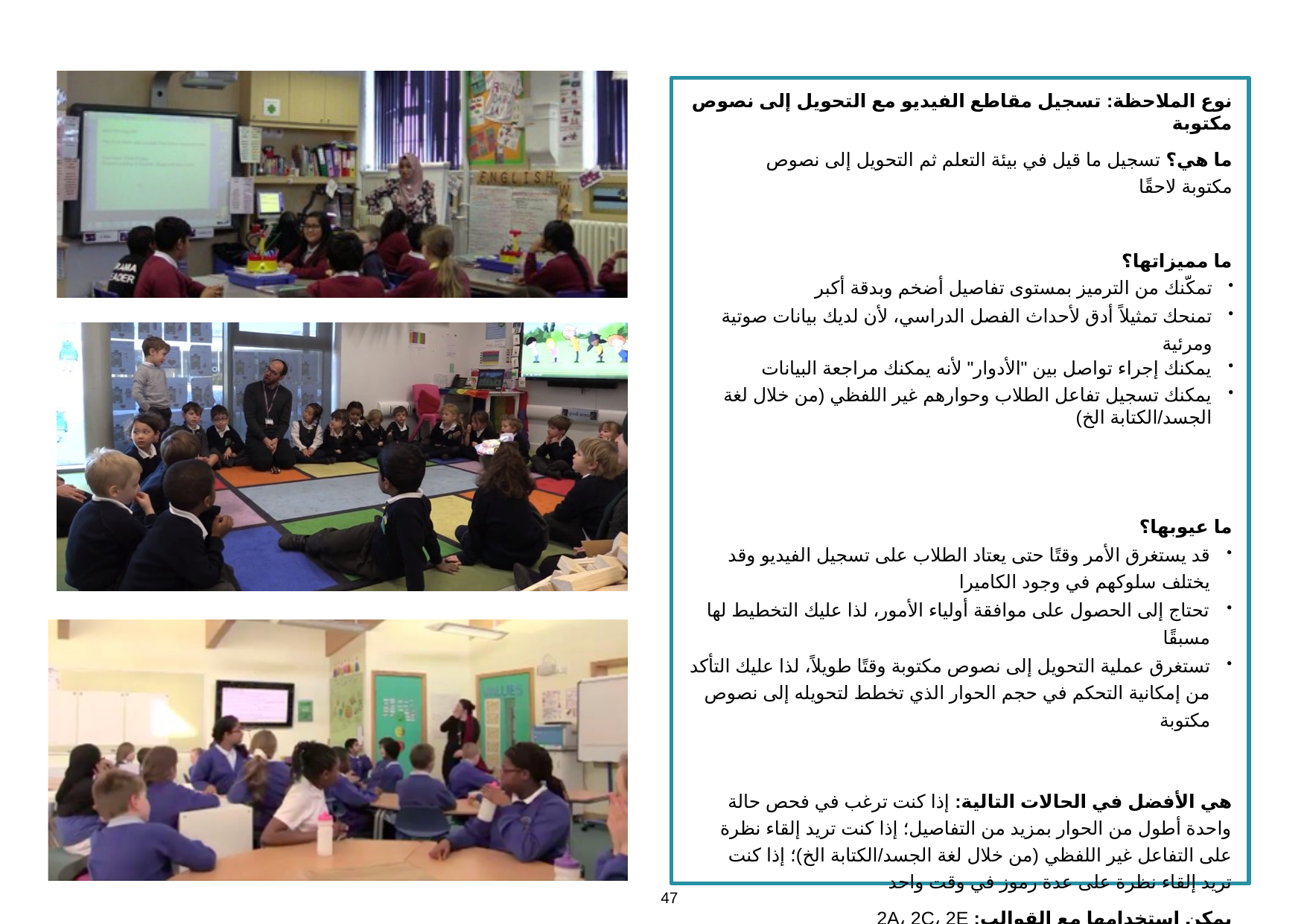

نوع الملاحظة: تسجيل مقاطع الفيديو مع التحويل إلى نصوص مكتوبة
ما هي؟ تسجيل ما قيل في بيئة التعلم ثم التحويل إلى نصوص مكتوبة لاحقًا

ما مميزاتها؟
تمكّنك من الترميز بمستوى تفاصيل أضخم وبدقة أكبر
تمنحك تمثيلاً أدق لأحداث الفصل الدراسي، لأن لديك بيانات صوتية ومرئية
يمكنك إجراء تواصل بين "الأدوار" لأنه يمكنك مراجعة البيانات
يمكنك تسجيل تفاعل الطلاب وحوارهم غير اللفظي (من خلال لغة الجسد/الكتابة الخ)

ما عيوبها؟
قد يستغرق الأمر وقتًا حتى يعتاد الطلاب على تسجيل الفيديو وقد يختلف سلوكهم في وجود الكاميرا
تحتاج إلى الحصول على موافقة أولياء الأمور، لذا عليك التخطيط لها مسبقًا
تستغرق عملية التحويل إلى نصوص مكتوبة وقتًا طويلاً، لذا عليك التأكد من إمكانية التحكم في حجم الحوار الذي تخطط لتحويله إلى نصوص مكتوبة

هي الأفضل في الحالات التالية: إذا كنت ترغب في فحص حالة واحدة أطول من الحوار بمزيد من التفاصيل؛ إذا كنت تريد إلقاء نظرة على التفاعل غير اللفظي (من خلال لغة الجسد/الكتابة الخ)؛ إذا كنت تريد إلقاء نظرة على عدة رموز في وقت واحد
يمكن استخدامها مع القوالب: 2A، 2C، 2E

47